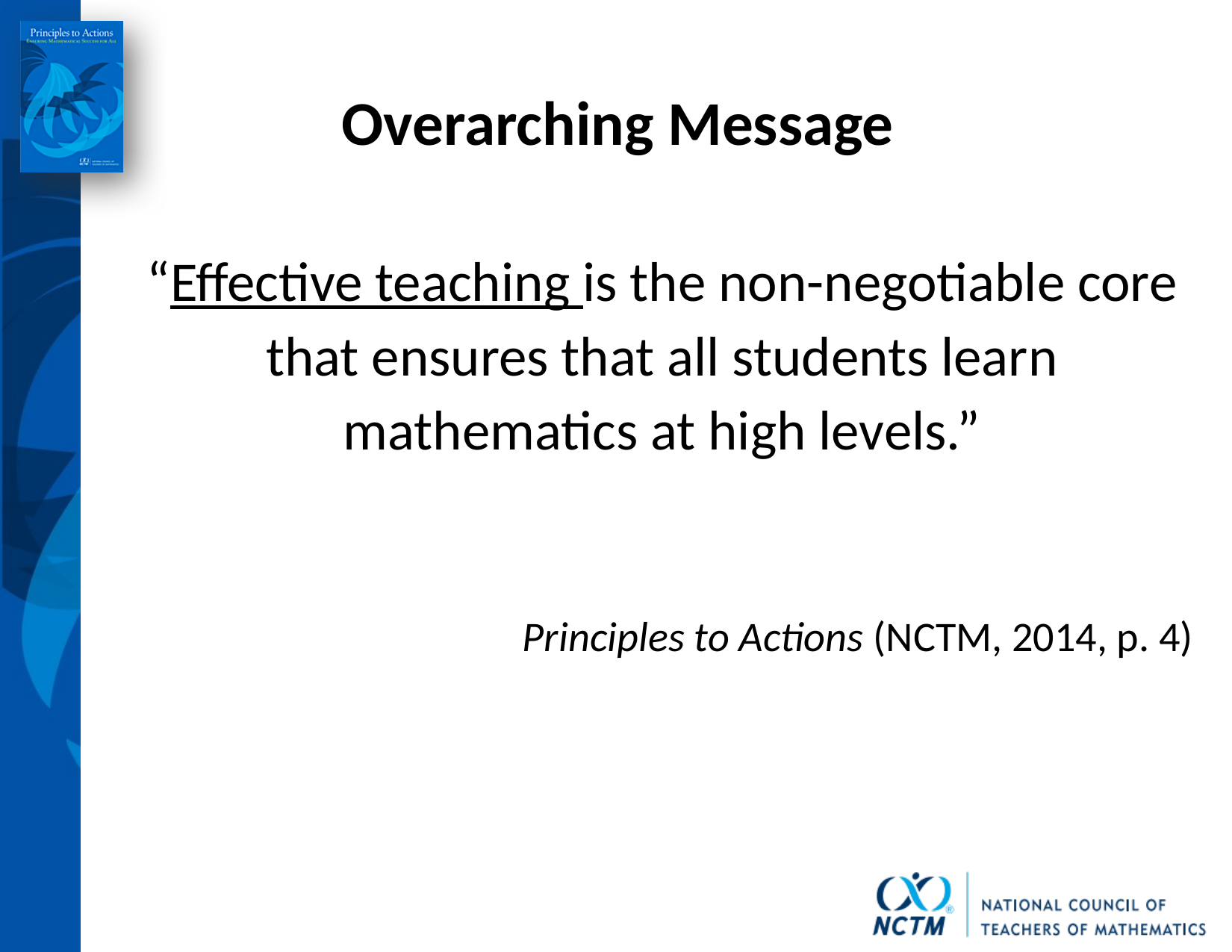

# Overarching Message
“Effective teaching is the non-negotiable core that ensures that all students learn mathematics at high levels.”
Principles to Actions (NCTM, 2014, p. 4)